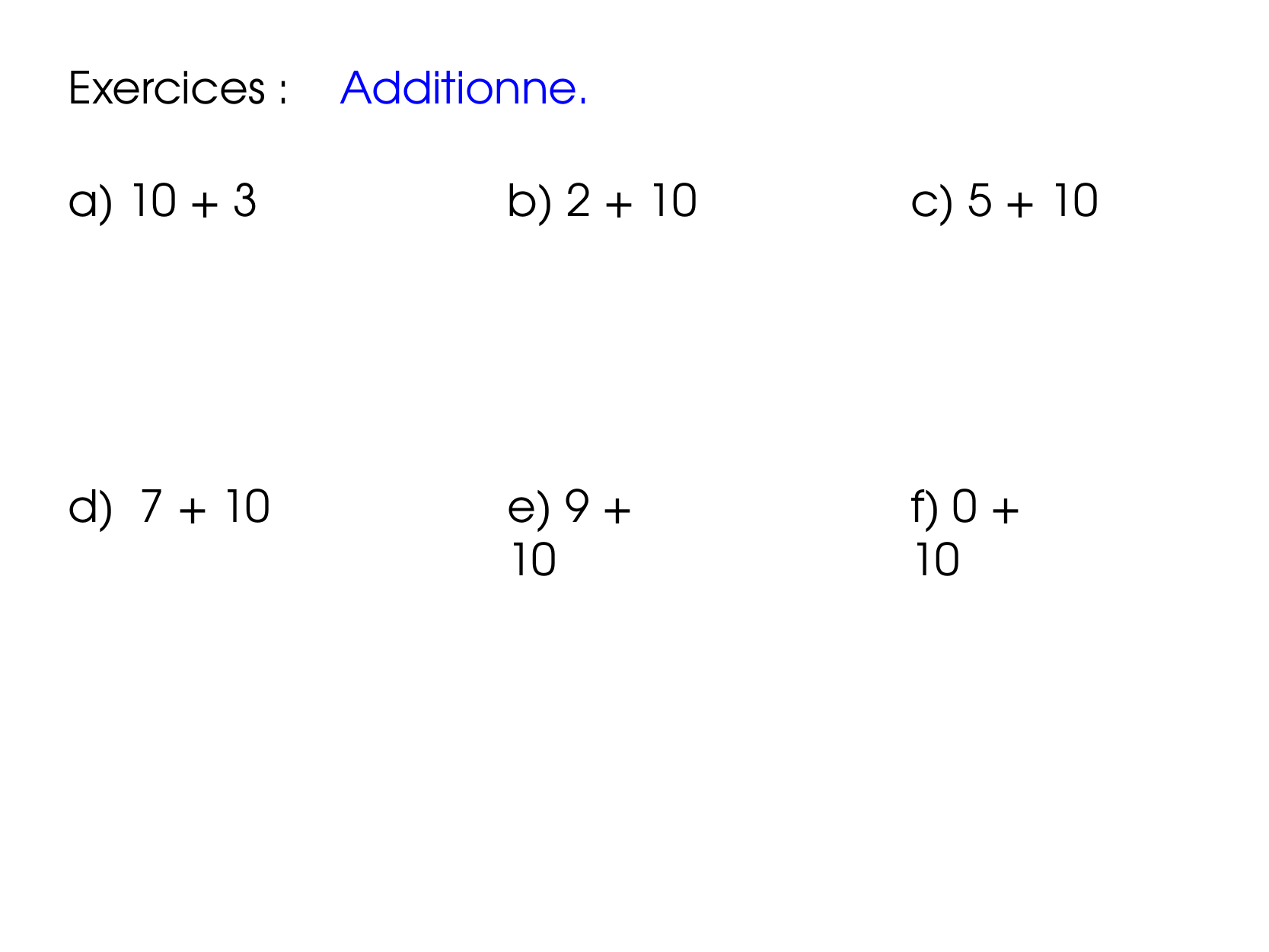

Exercices :    Additionne.
a) 10 + 3
b) 2 + 10
c) 5 + 10
d)  7 + 10
e) 9 + 10
f) 0 + 10